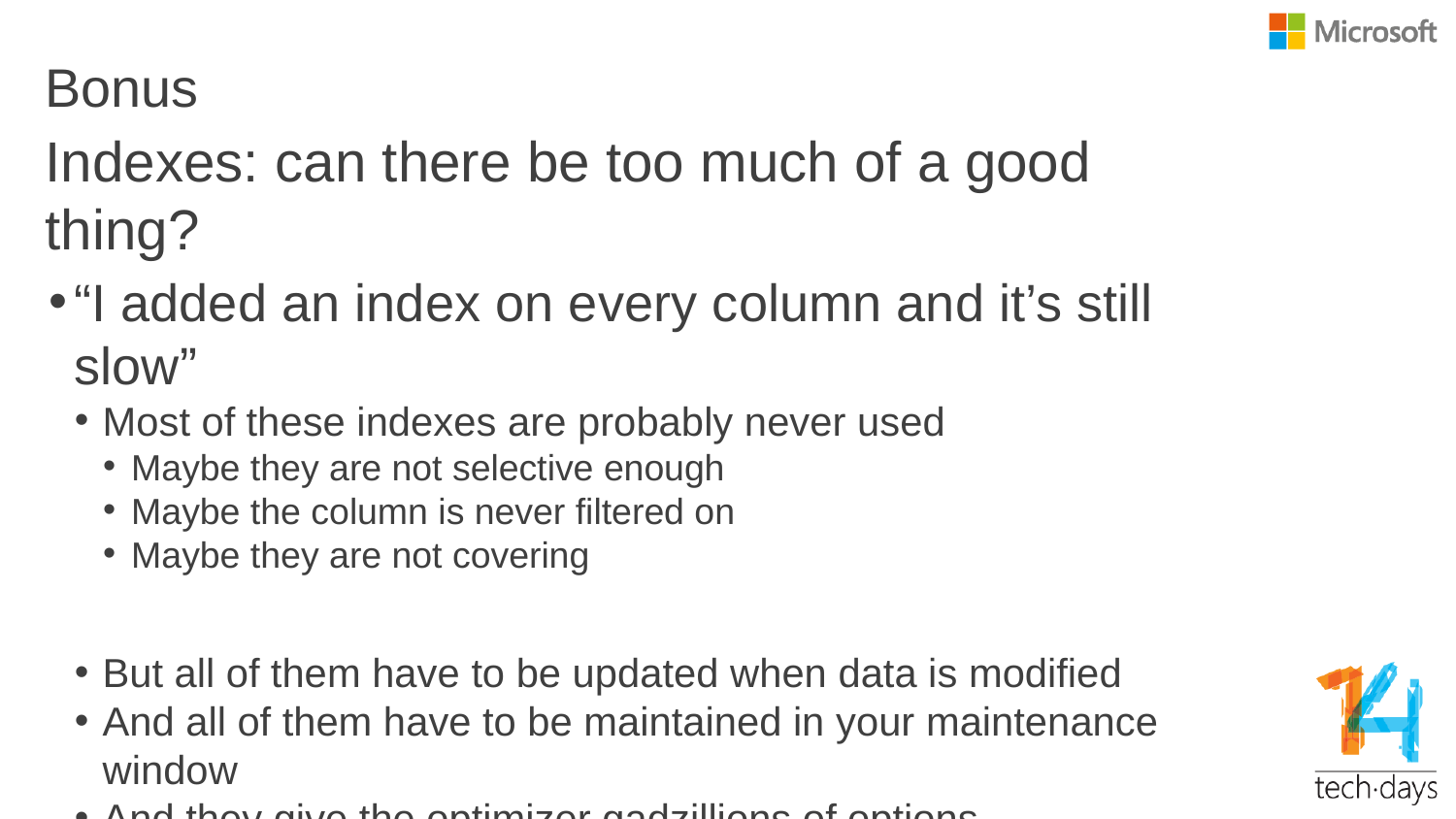

# Bonus
Indexes: can there be too much of a good thing?
“I added an index on every column and it’s still slow”
Most of these indexes are probably never used
Maybe they are not selective enough
Maybe the column is never filtered on
Maybe they are not covering

But all of them have to be updated when data is modified
And all of them have to be maintained in your maintenance window
And they give the optimizer gadzillions of options